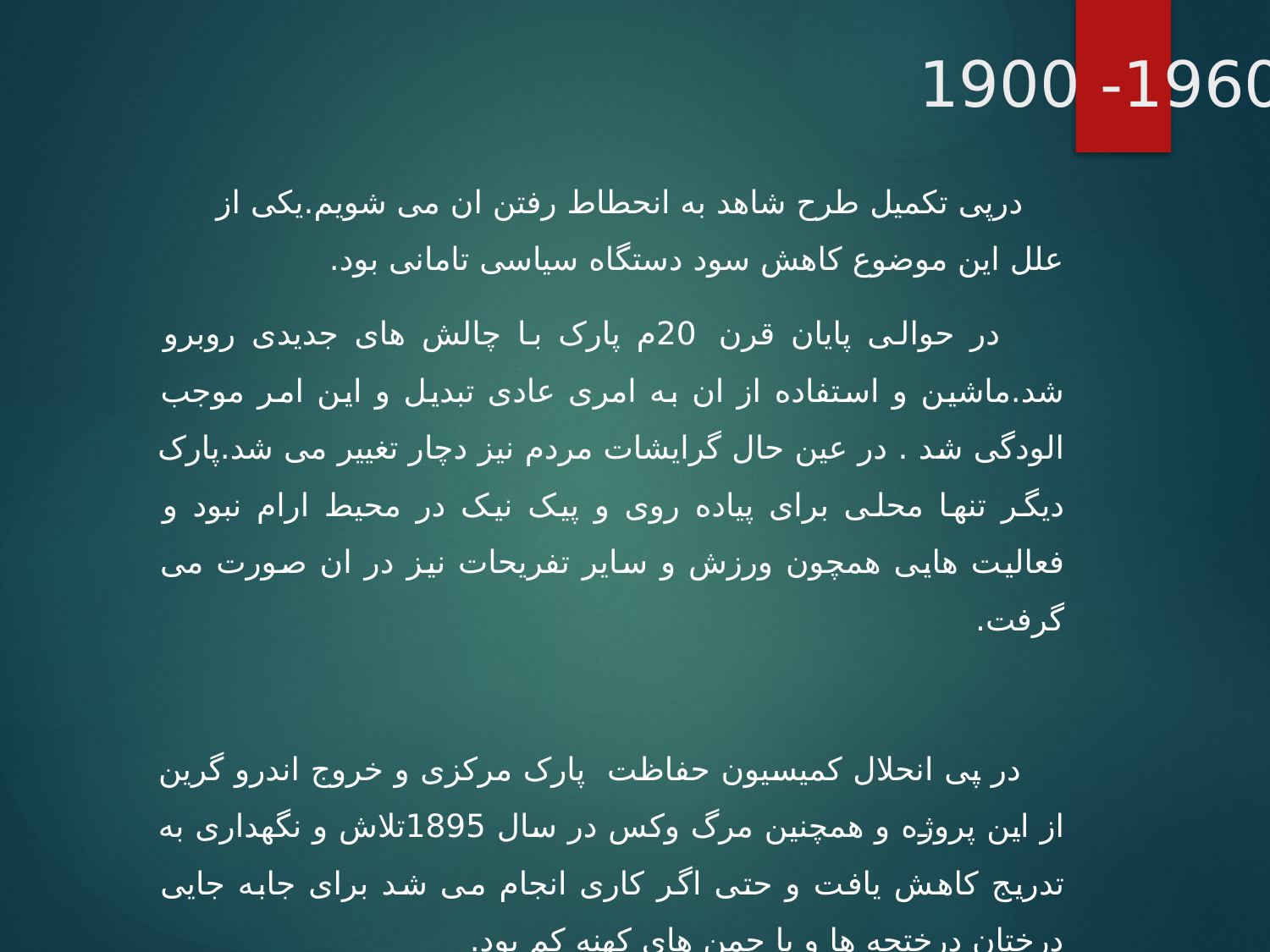

# 1960- 1900
    درپی تکمیل طرح شاهد به انحطاط رفتن ان می شویم.یکی از علل این موضوع کاهش سود دستگاه سیاسی تامانی بود.
    در حوالی پایان قرن 20م پارک با چالش های جدیدی روبرو شد.ماشین و استفاده از ان به امری عادی تبدیل و این امر موجب الودگی شد . در عین حال گرایشات مردم نیز دچار تغییر می شد.پارک دیگر تنها محلی برای پیاده روی و پیک نیک در محیط ارام نبود و فعالیت هایی همچون ورزش و سایر تفریحات نیز در ان صورت می گرفت.

    در پی انحلال کمیسیون حفاظت  پارک مرکزی و خروج اندرو گرین از این پروژه و همچنین مرگ وکس در سال 1895تلاش و نگهداری به تدریج کاهش یافت و حتی اگر کاری انجام می شد برای جابه جایی درختان درختچه ها و یا چمن های کهنه کم بود.
    برای چندین دهه مقامات وقت کم ترین و شاید هیچ اقدامی جهت پیشگیری از خرابکاری ها و زباله های پارک نمی کردند.